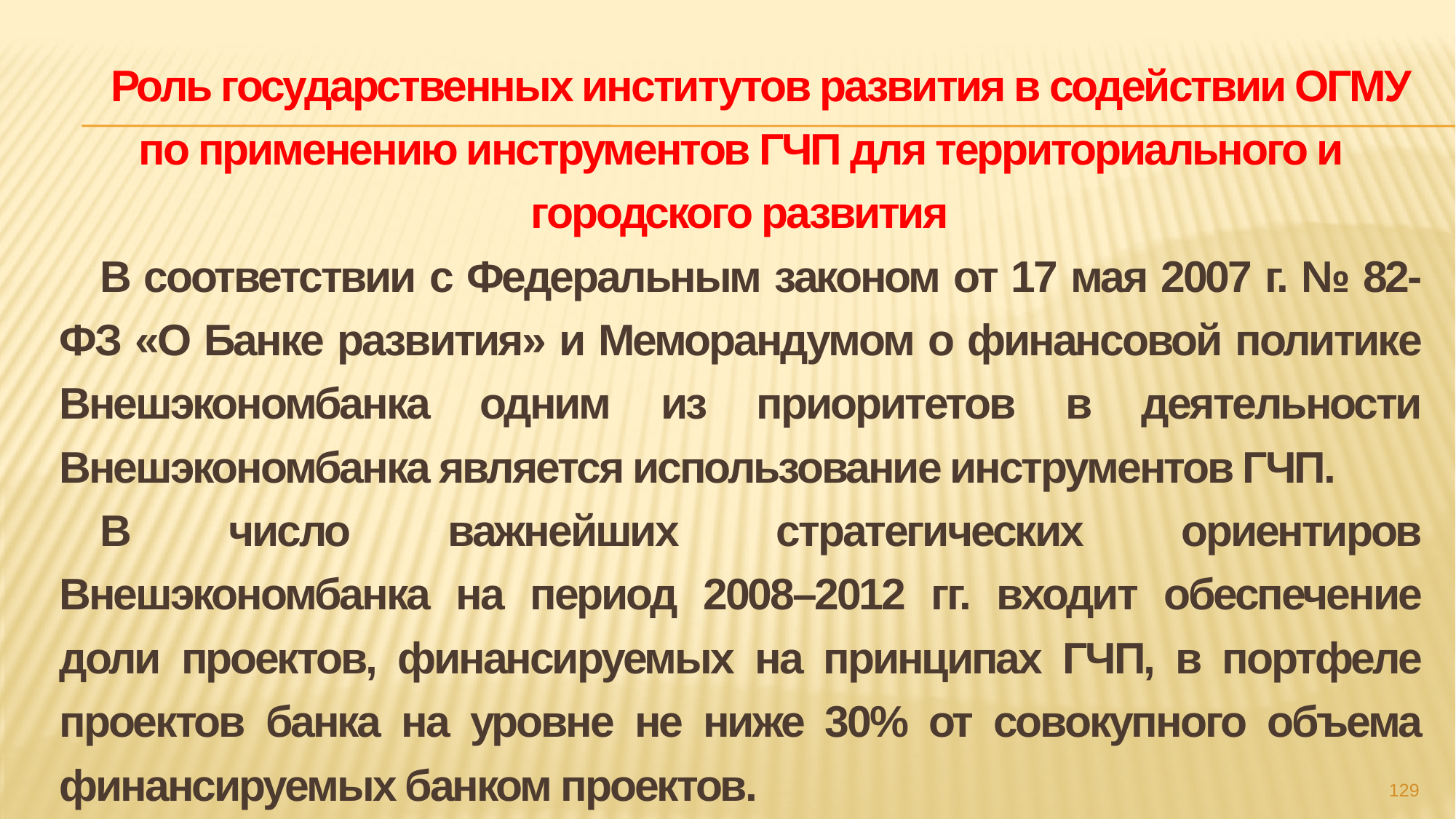

Роль государственных институтов развития в содействии ОГМУ по применению инструментов ГЧП для территориального и городского развития
В соответствии с Федеральным законом от 17 мая 2007 г. № 82-ФЗ «О Банке развития» и Меморандумом о финансовой политике Внешэкономбанка одним из приоритетов в деятельности Внешэкономбанка является использование инструментов ГЧП.
В число важнейших стратегических ориентиров Внешэкономбанка на период 2008–2012 гг. входит обеспечение доли проектов, финансируемых на принципах ГЧП, в портфеле проектов банка на уровне не ниже 30% от совокупного объема финансируемых банком проектов.
#
129